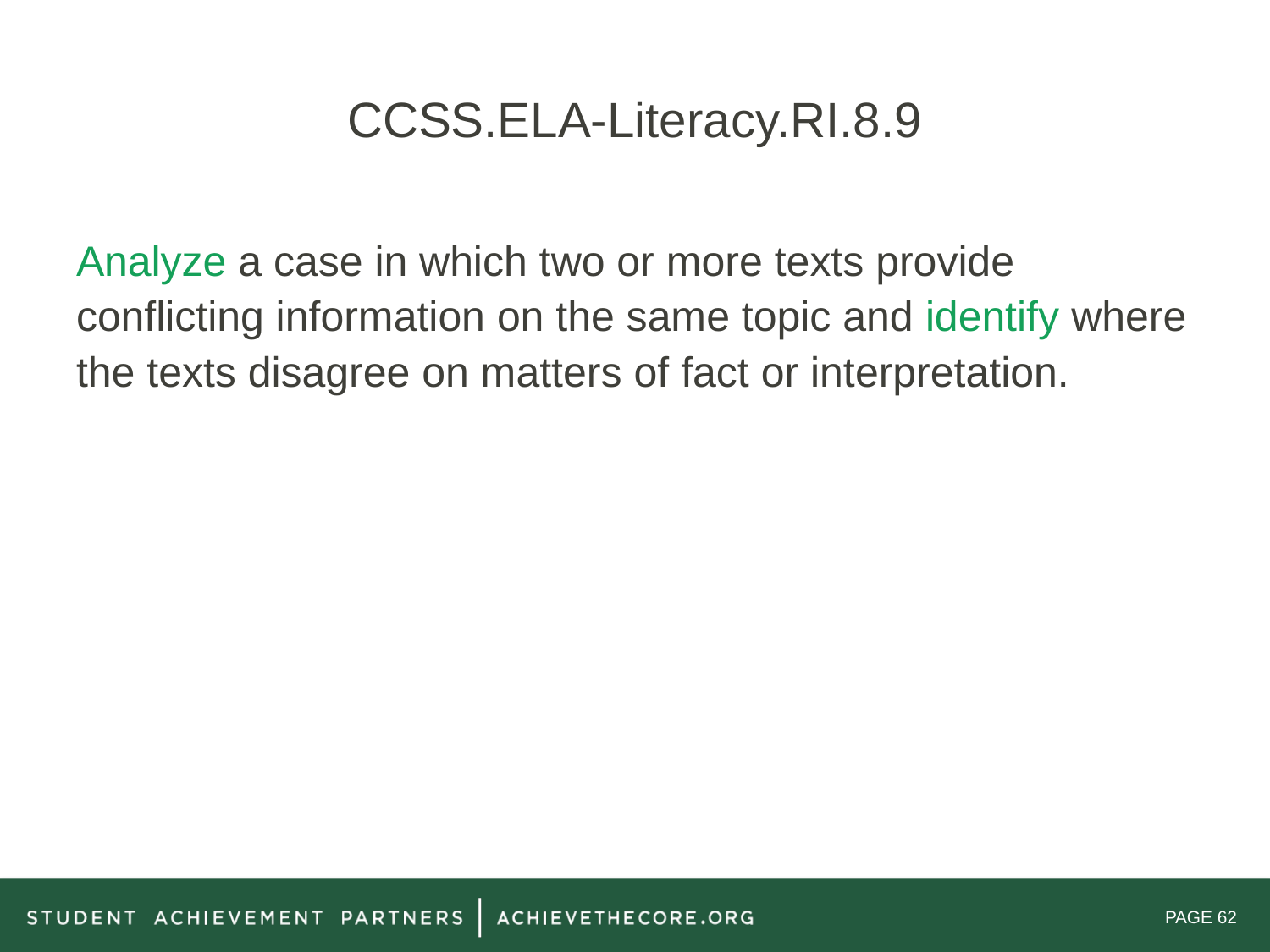

# CCSS.ELA-Literacy.RI.8.9
Analyze a case in which two or more texts provide conflicting information on the same topic and identify where the texts disagree on matters of fact or interpretation.